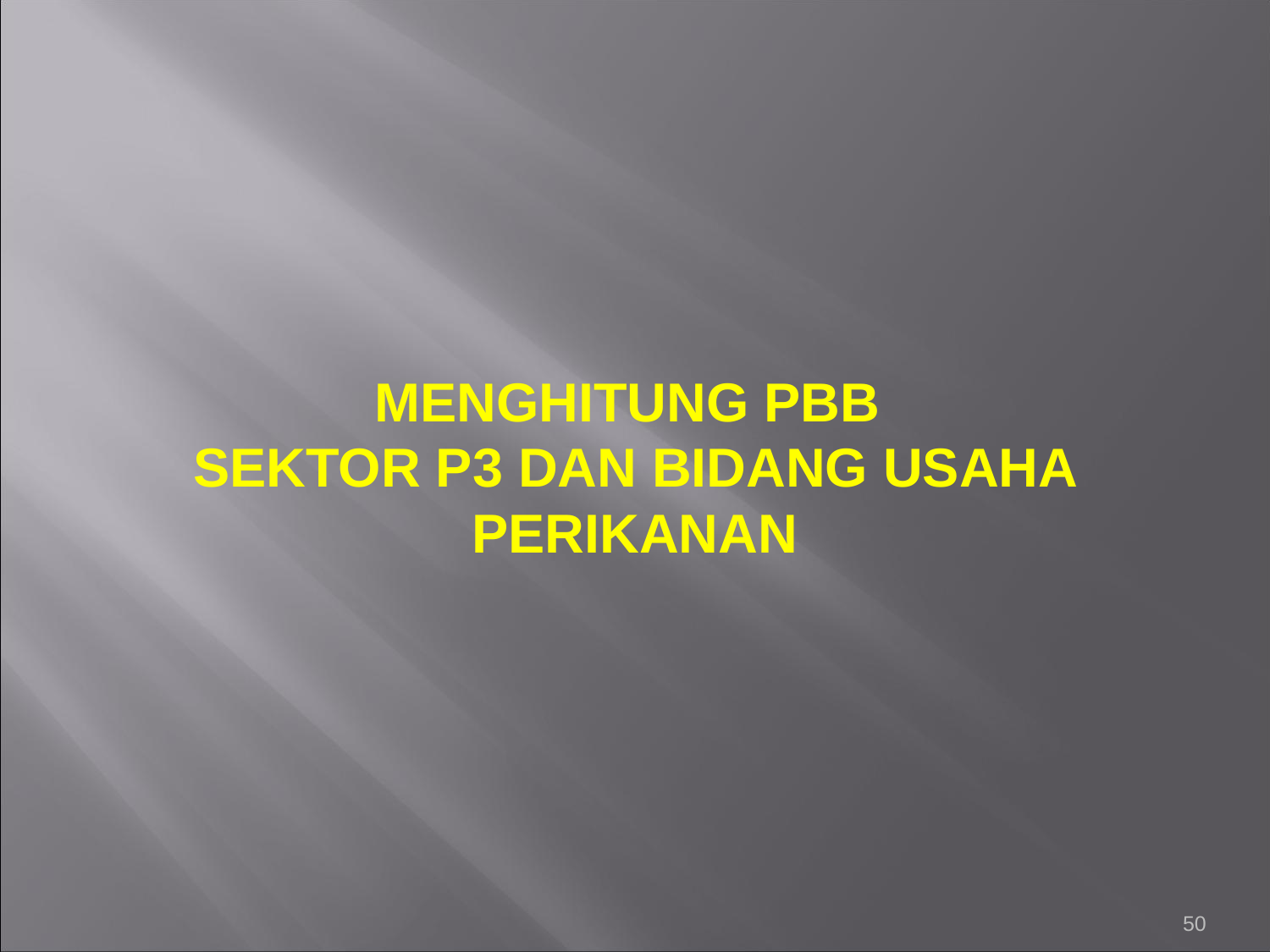

# MENGHITUNG PBB SEKTOR P3 DAN BIDANG USAHA PERIKANAN
50